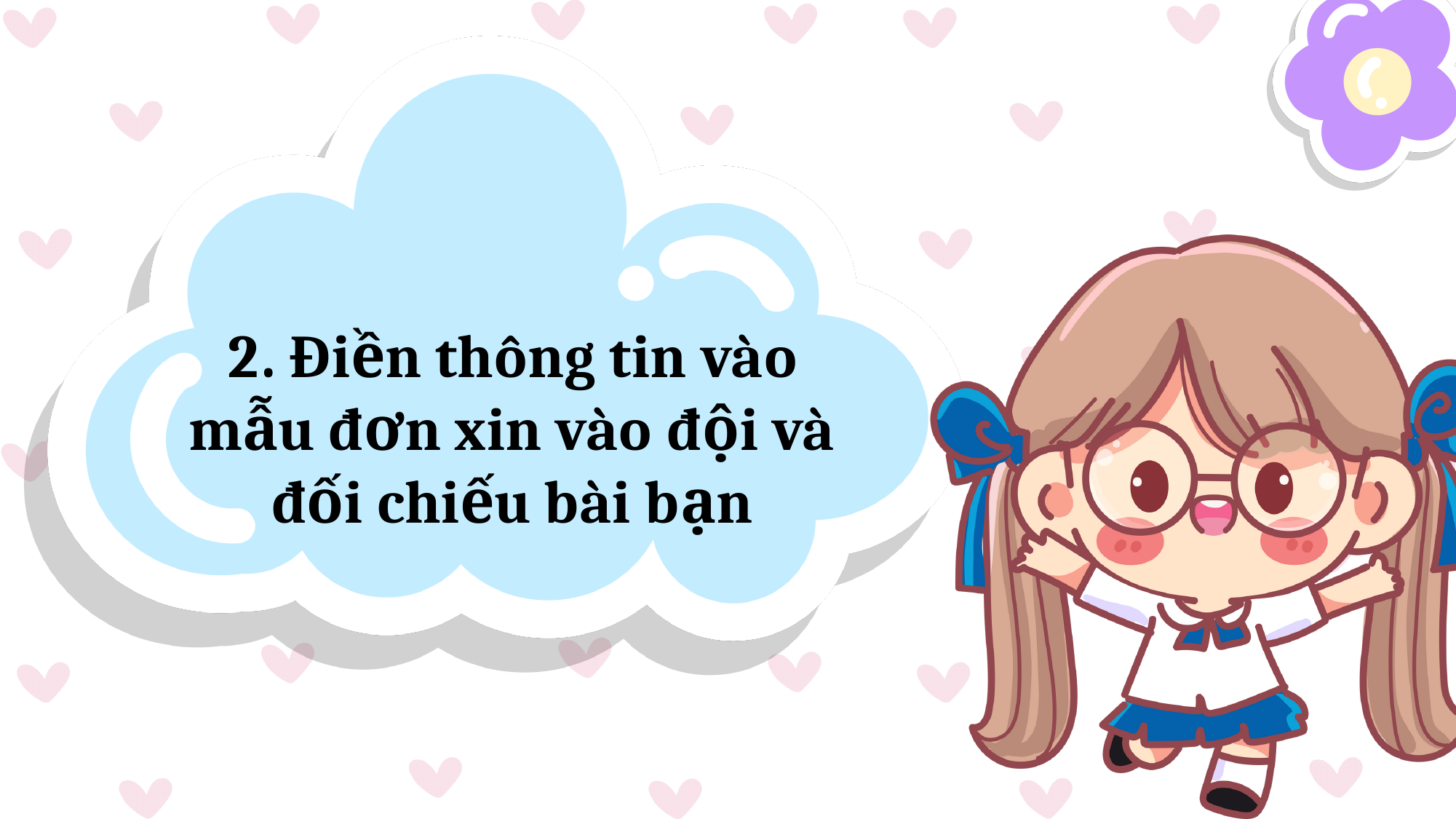

2. Điền thông tin vào mẫu đơn xin vào đội và đối chiếu bài bạn